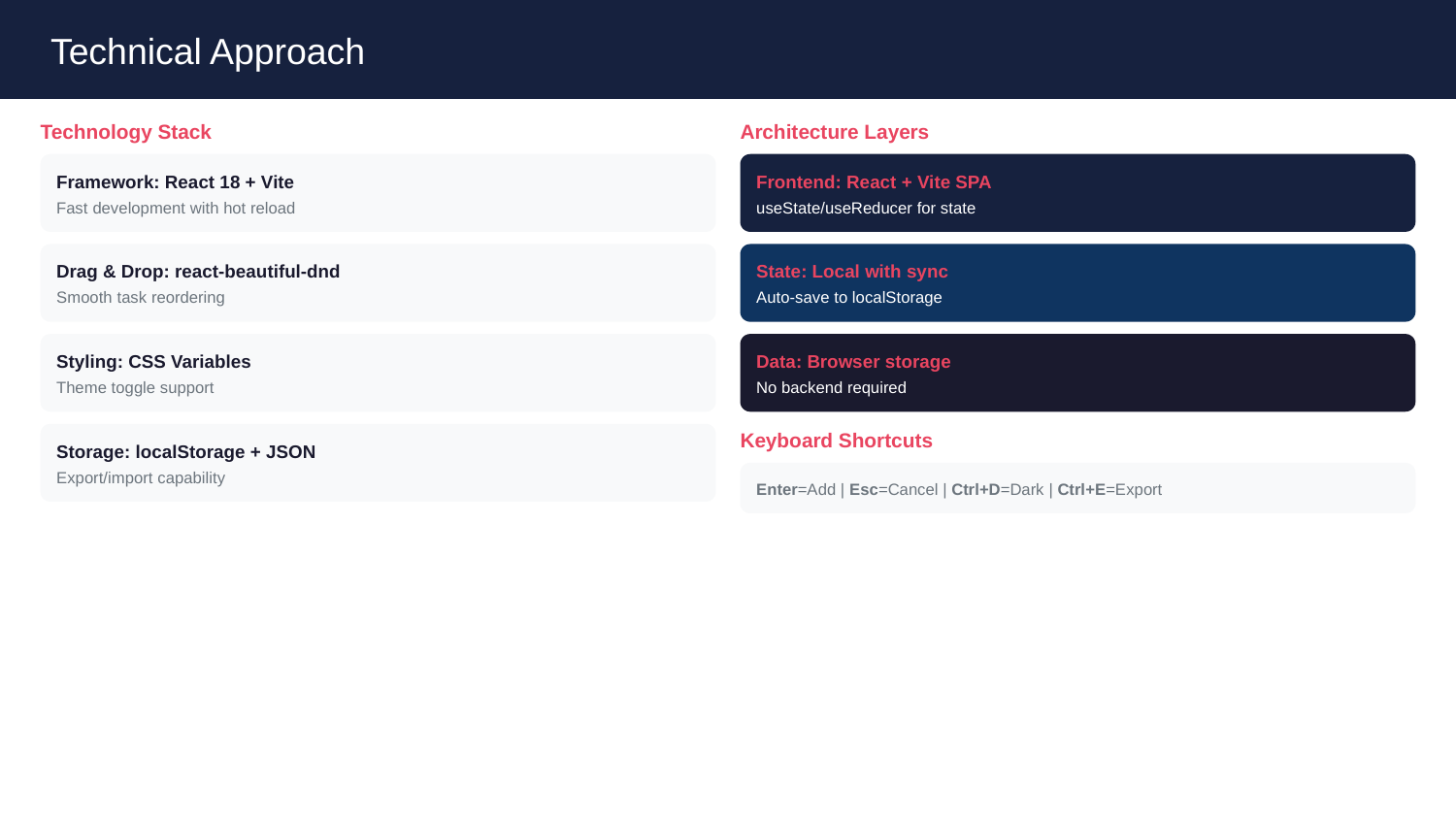

Technical Approach
Technology Stack
Architecture Layers

Framework: React 18 + Vite
Frontend: React + Vite SPA
Fast development with hot reload
useState/useReducer for state

Drag & Drop: react-beautiful-dnd
State: Local with sync
Smooth task reordering
Auto-save to localStorage

Styling: CSS Variables
Data: Browser storage
Theme toggle support
No backend required

Keyboard Shortcuts
Storage: localStorage + JSON

Export/import capability
Enter=Add | Esc=Cancel | Ctrl+D=Dark | Ctrl+E=Export